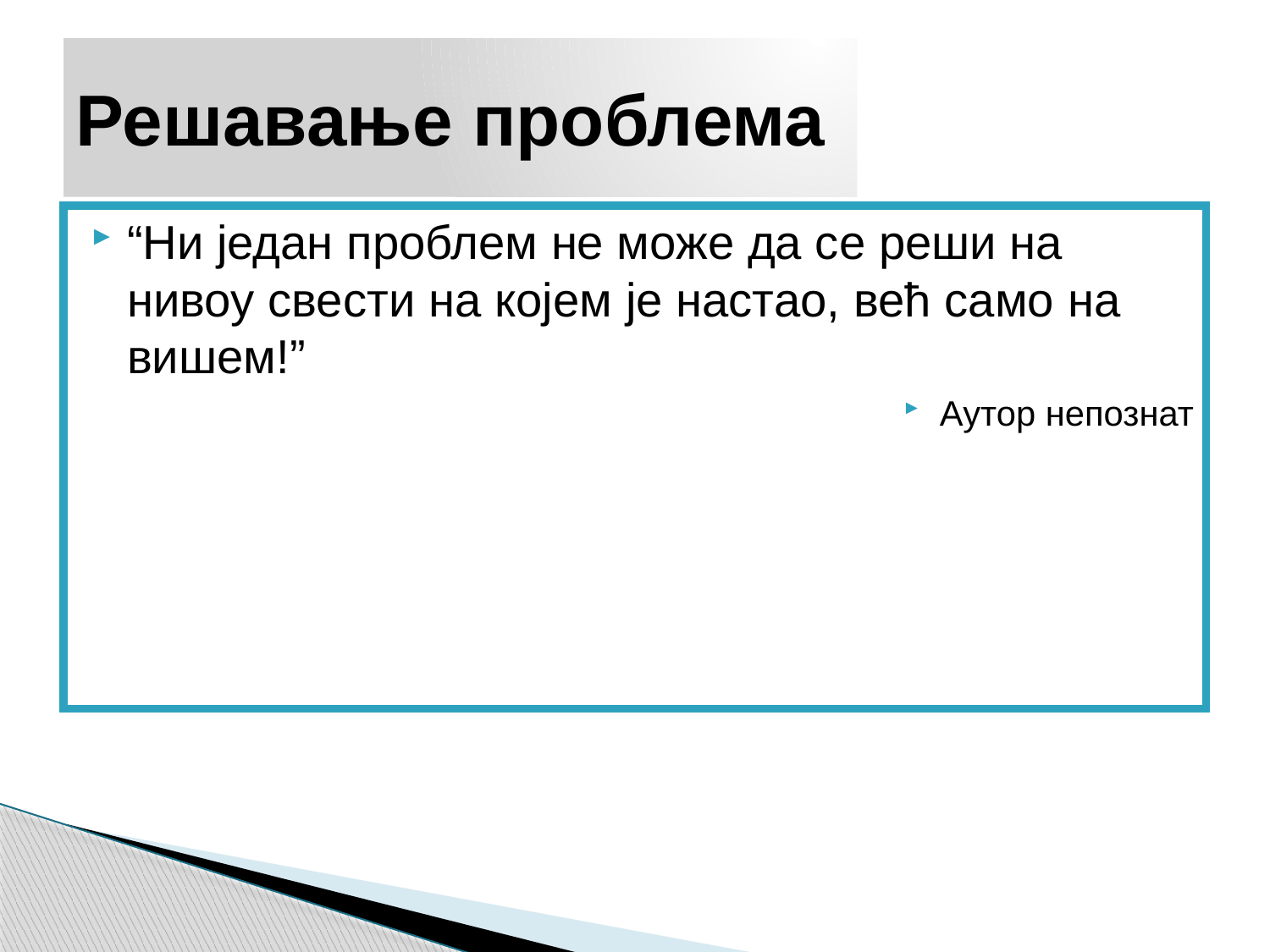

# Решавање проблема
“Ни један проблем не може да се реши на нивоу свести на којем је настао, већ само на вишем!”
Аутор непознат